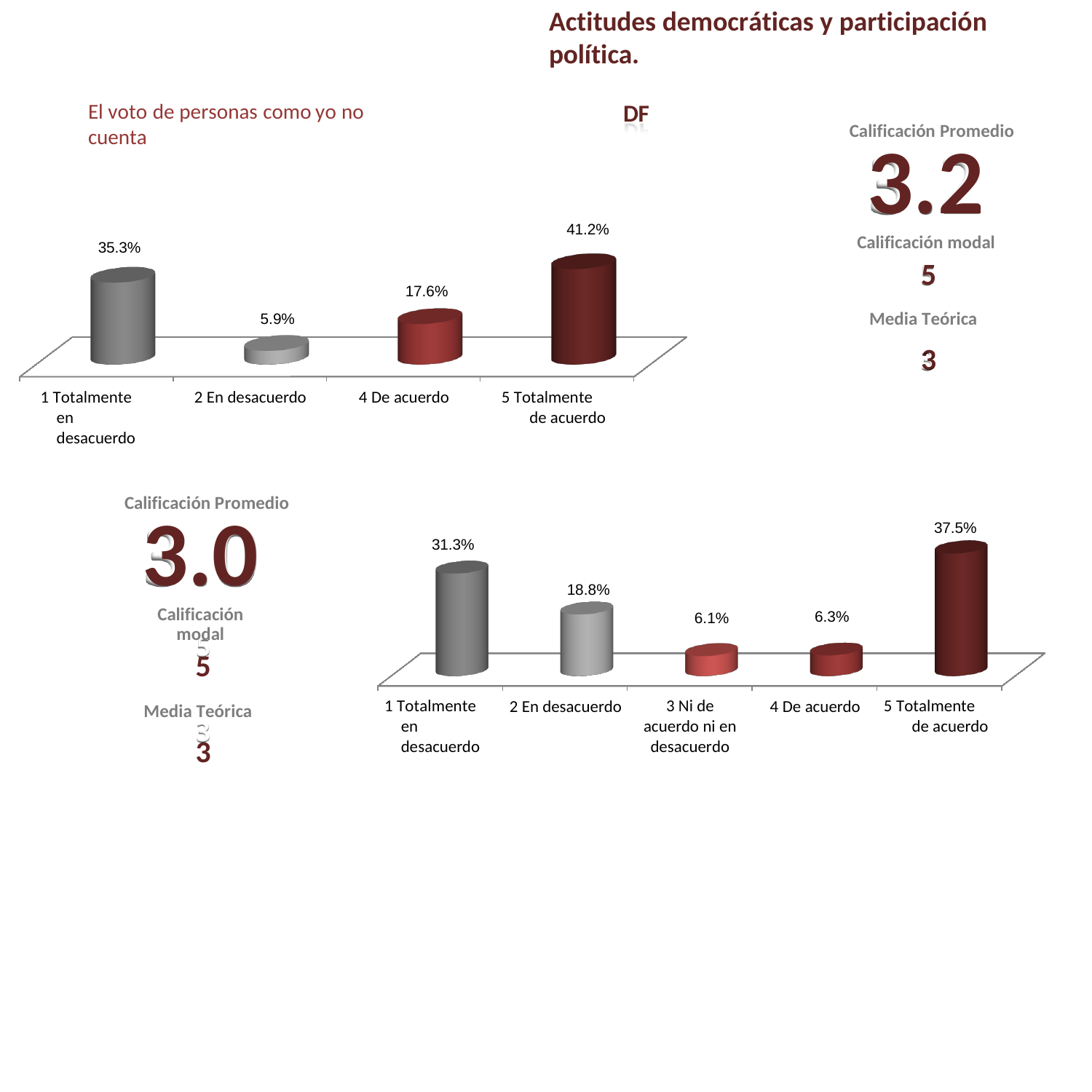

Actitudes democráticas y participación política.
DF
El voto de personas como yo no cuenta

Calificación Promedio
3.2
Calificación modal
5

Media Teórica

3

41.2%
35.3%

17.6%
5.9%

1 Totalmente en desacuerdo
5 Totalmente de acuerdo
2 En desacuerdo
4 De acuerdo

Calificación Promedio
3.0
Calificación modal
5

Media Teórica

3
37.5%

31.3%
18.8%
6.3%
6.1%

3 Ni de acuerdo ni en desacuerdo
1 Totalmente en desacuerdo
5 Totalmente de acuerdo
2 En desacuerdo
4 De acuerdo